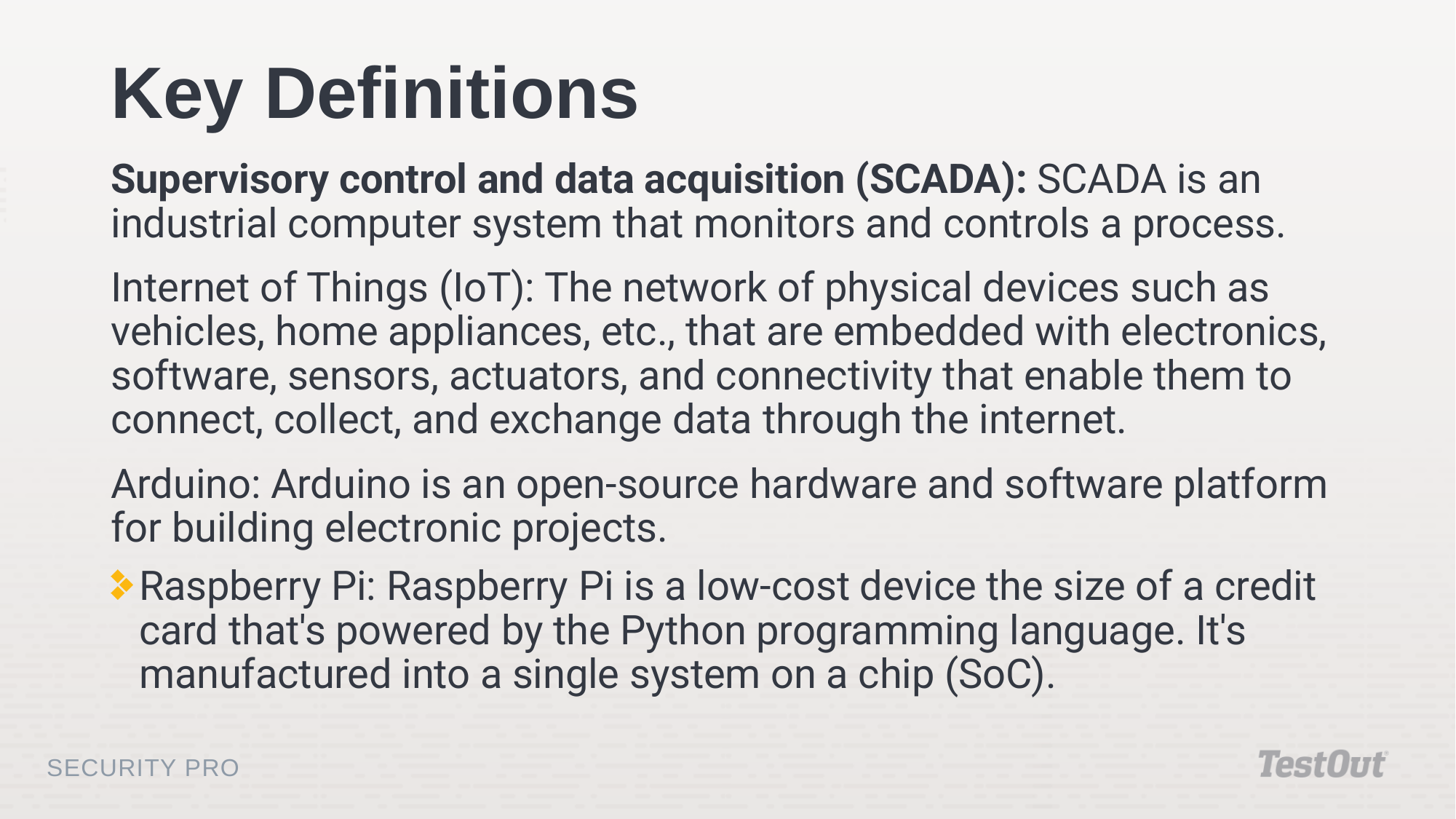

# Key Definitions
Supervisory control and data acquisition (SCADA): SCADA is an industrial computer system that monitors and controls a process.
Internet of Things (IoT): The network of physical devices such as vehicles, home appliances, etc., that are embedded with electronics, software, sensors, actuators, and connectivity that enable them to connect, collect, and exchange data through the internet.
Arduino: Arduino is an open-source hardware and software platform for building electronic projects.
Raspberry Pi: Raspberry Pi is a low-cost device the size of a credit card that's powered by the Python programming language. It's manufactured into a single system on a chip (SoC).
Security Pro